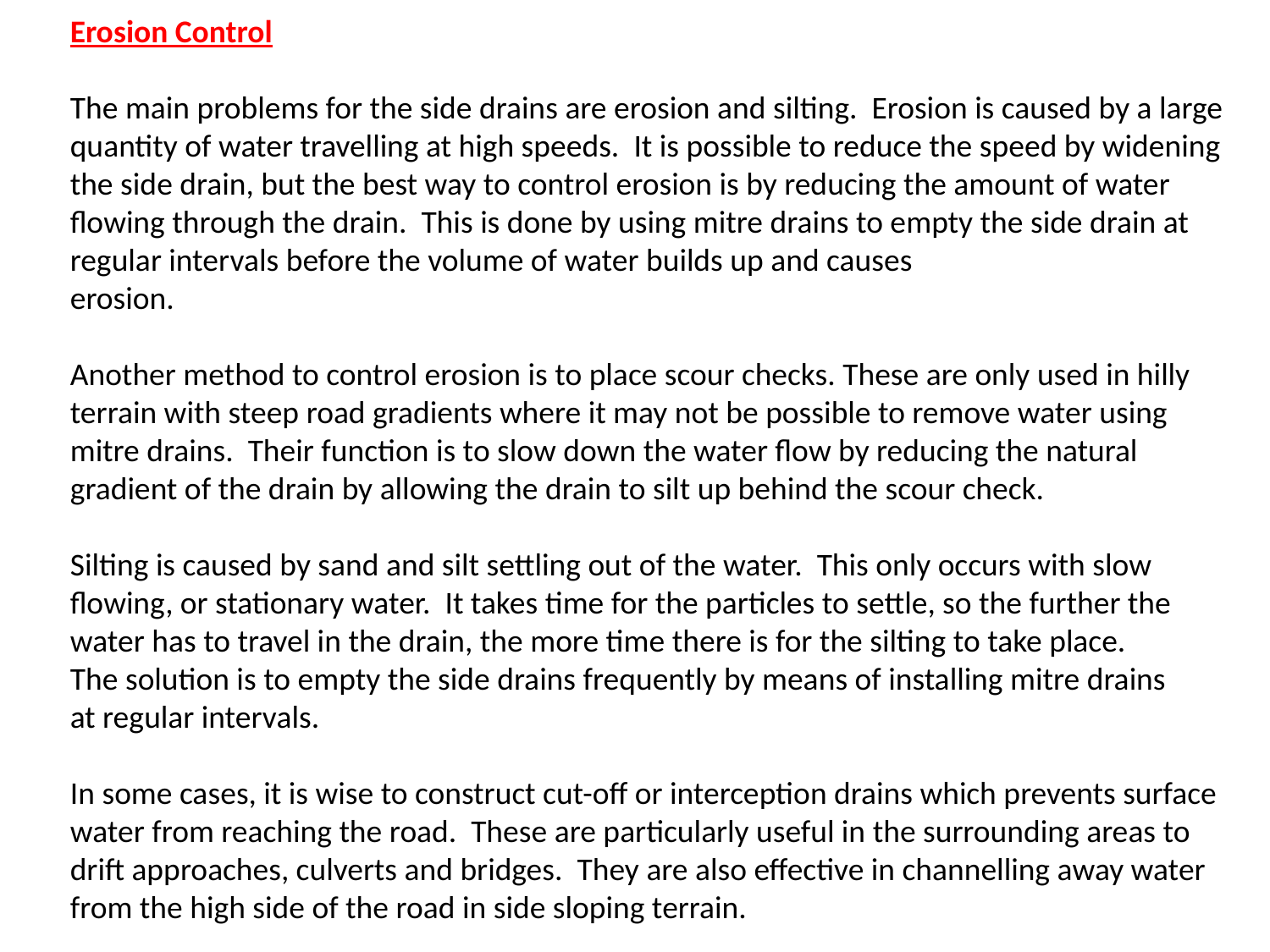

Erosion Control

The main problems for the side drains are erosion and silting.  Erosion is caused by a large quantity of water travelling at high speeds.  It is possible to reduce the speed by widening the side drain, but the best way to control erosion is by reducing the amount of water flowing through the drain.  This is done by using mitre drains to empty the side drain at regular intervals before the volume of water builds up and causes
erosion.

Another method to control erosion is to place scour checks. These are only used in hilly terrain with steep road gradients where it may not be possible to remove water using mitre drains.  Their function is to slow down the water flow by reducing the natural gradient of the drain by allowing the drain to silt up behind the scour check.

Silting is caused by sand and silt settling out of the water.  This only occurs with slow flowing, or stationary water.  It takes time for the particles to settle, so the further the water has to travel in the drain, the more time there is for the silting to take place.
The solution is to empty the side drains frequently by means of installing mitre drains
at regular intervals.

In some cases, it is wise to construct cut-off or interception drains which prevents surface water from reaching the road.  These are particularly useful in the surrounding areas to drift approaches, culverts and bridges.  They are also effective in channelling away water from the high side of the road in side sloping terrain.